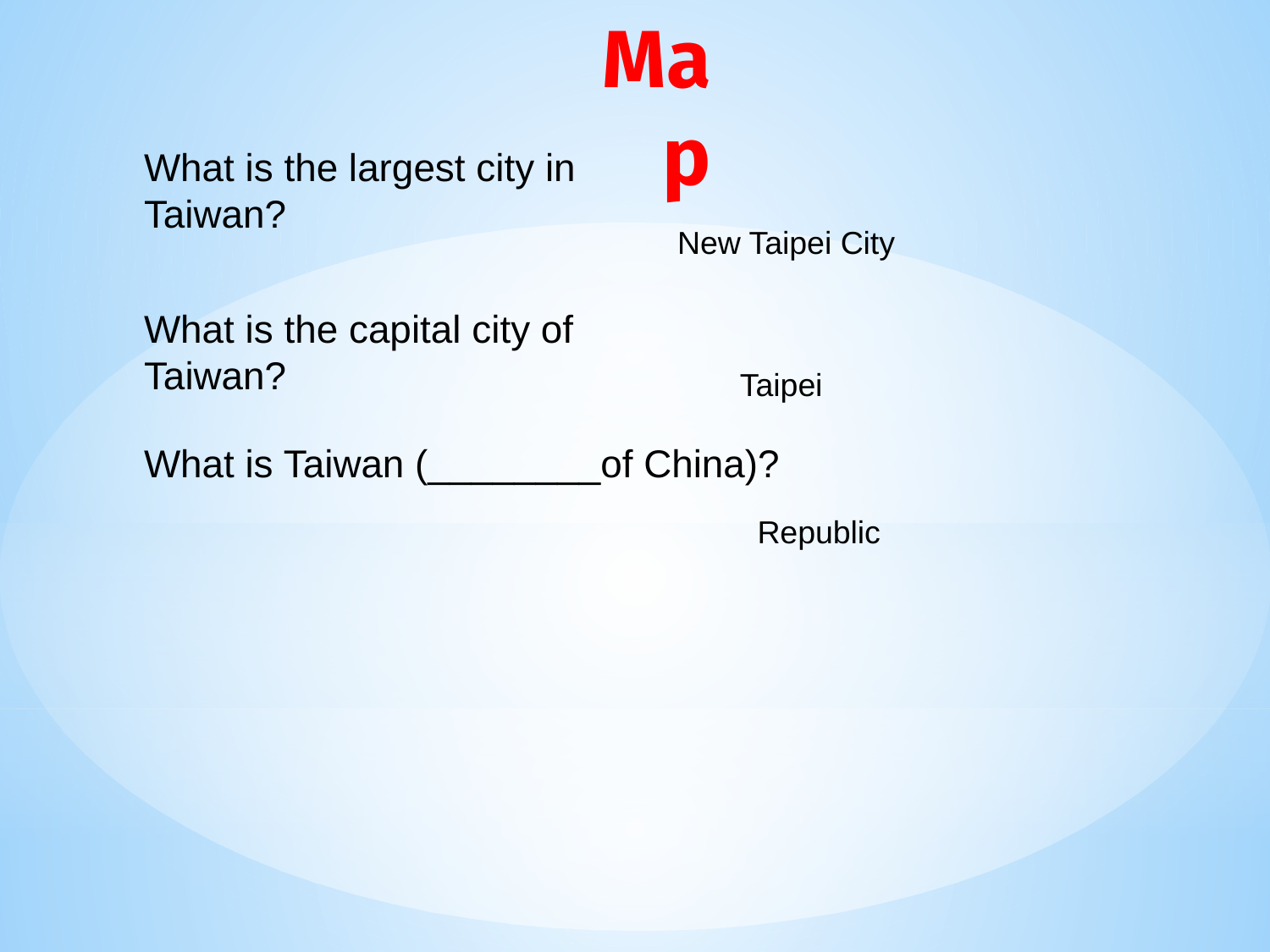

# Map
What is the largest city in Taiwan?
New Taipei City
What is the capital city of Taiwan?
Taipei
What is Taiwan (________of China)?
Republic